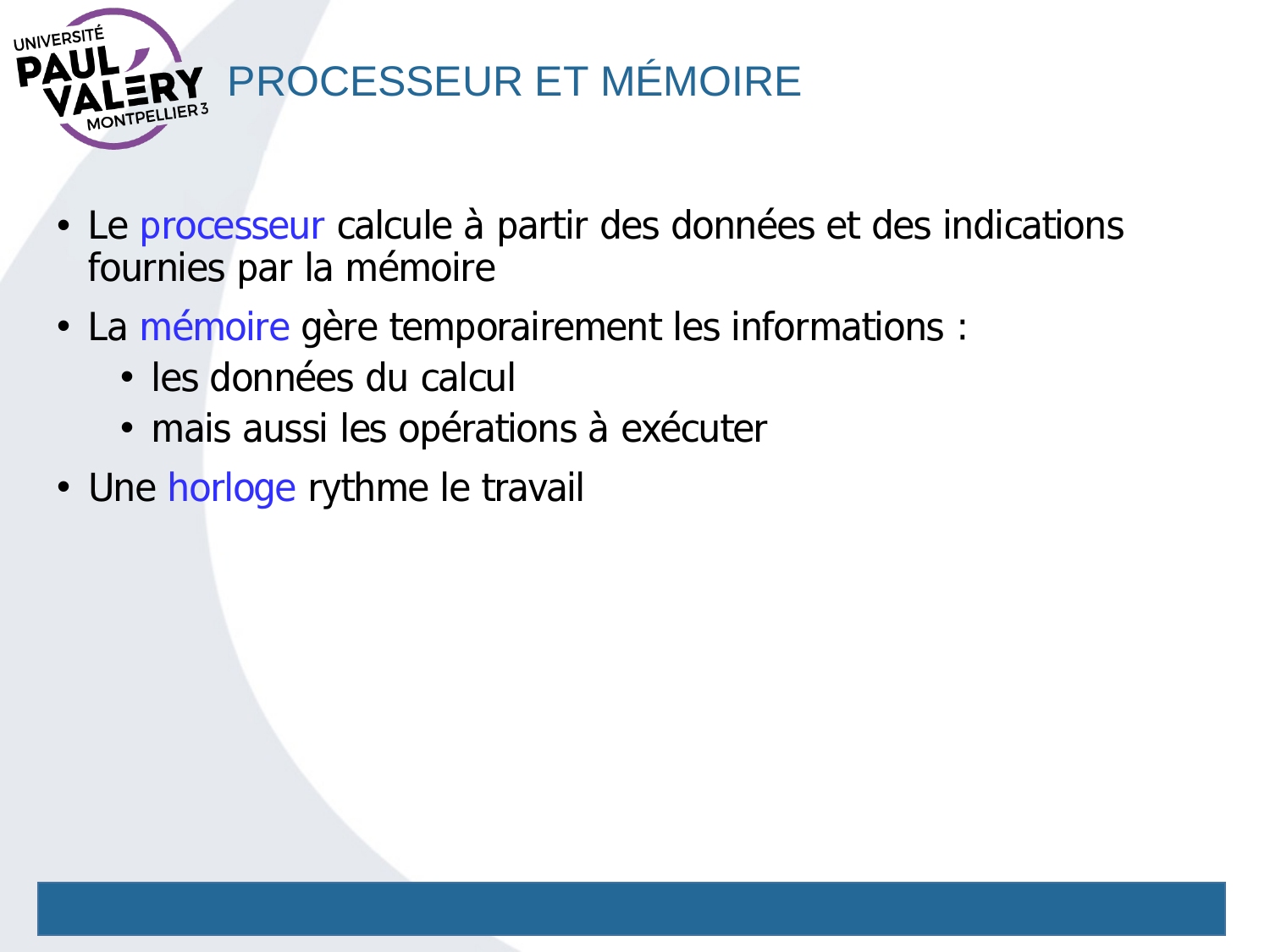

# Processeur et mémoire
Le processeur calcule à partir des données et des indications fournies par la mémoire
La mémoire gère temporairement les informations :
les données du calcul
mais aussi les opérations à exécuter
Une horloge rythme le travail